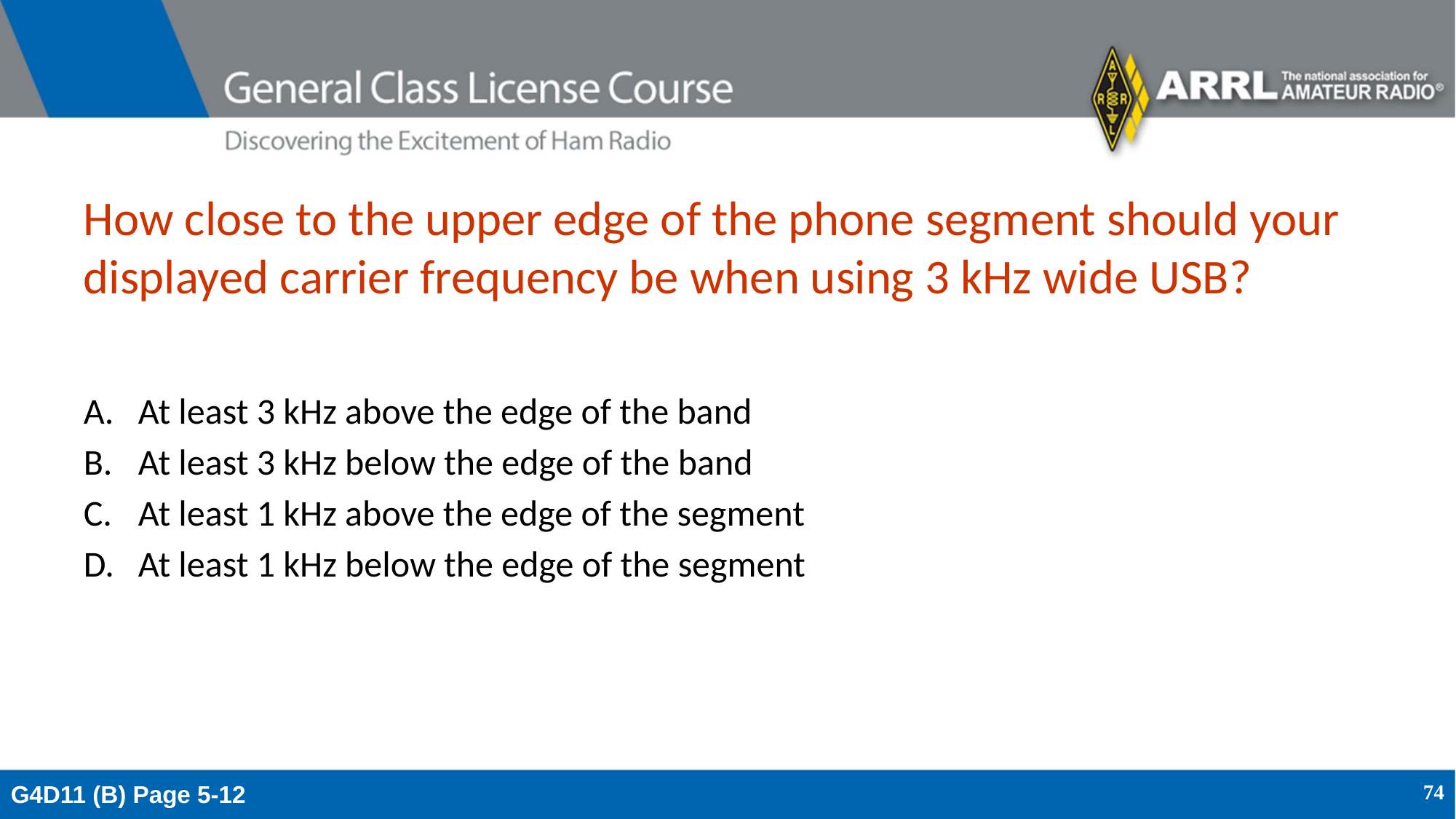

# How close to the upper edge of the phone segment should your displayed carrier frequency be when using 3 kHz wide USB?
At least 3 kHz above the edge of the band
At least 3 kHz below the edge of the band
At least 1 kHz above the edge of the segment
At least 1 kHz below the edge of the segment
G4D11 (B) Page 5-12
74